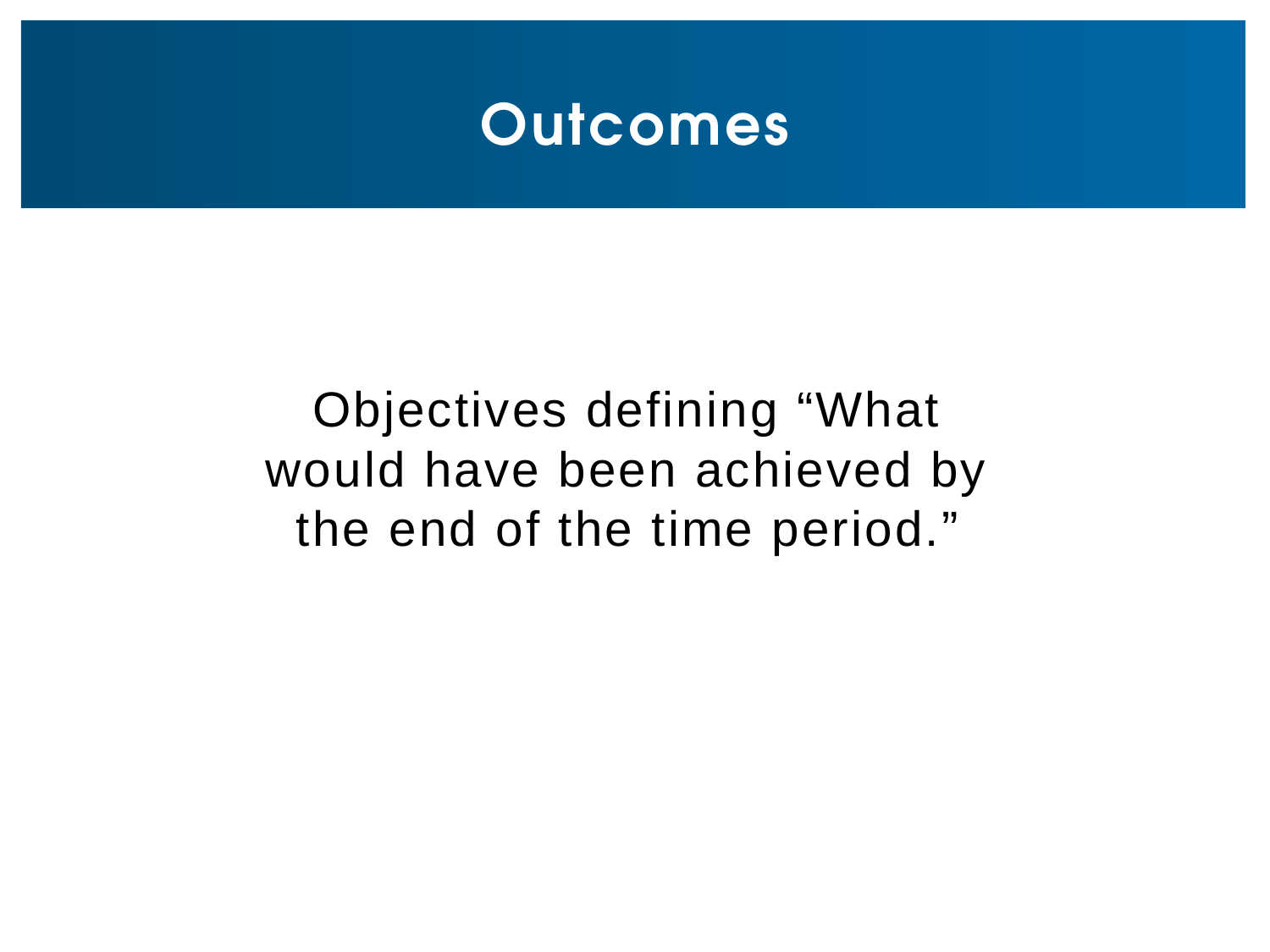

# Outcomes

Objectives defining “What would have been achieved by the end of the time period.”